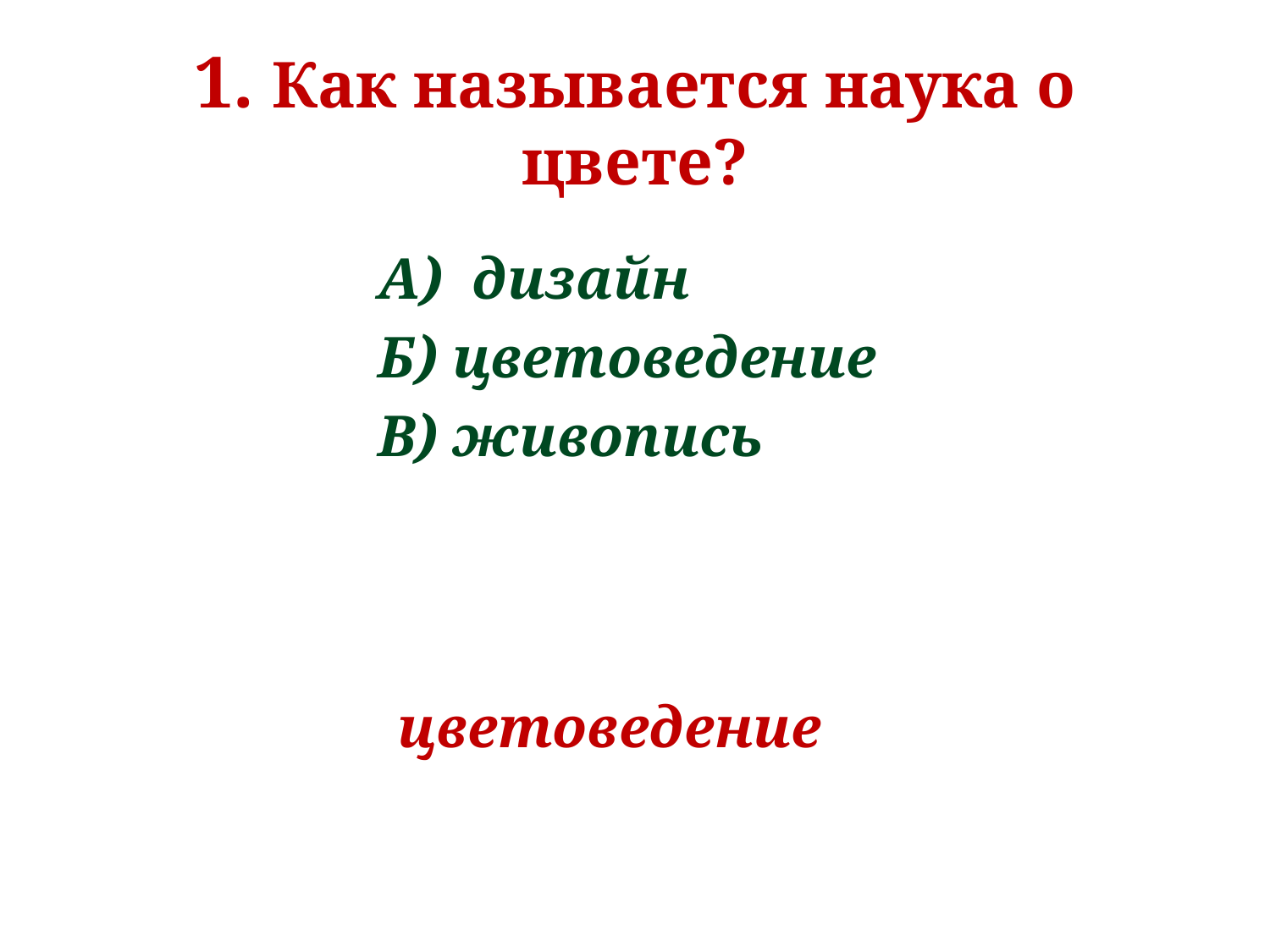

# 1. Как называется наука о цвете?
А)  дизайн
Б) цветоведение
В) живопись

цветоведение